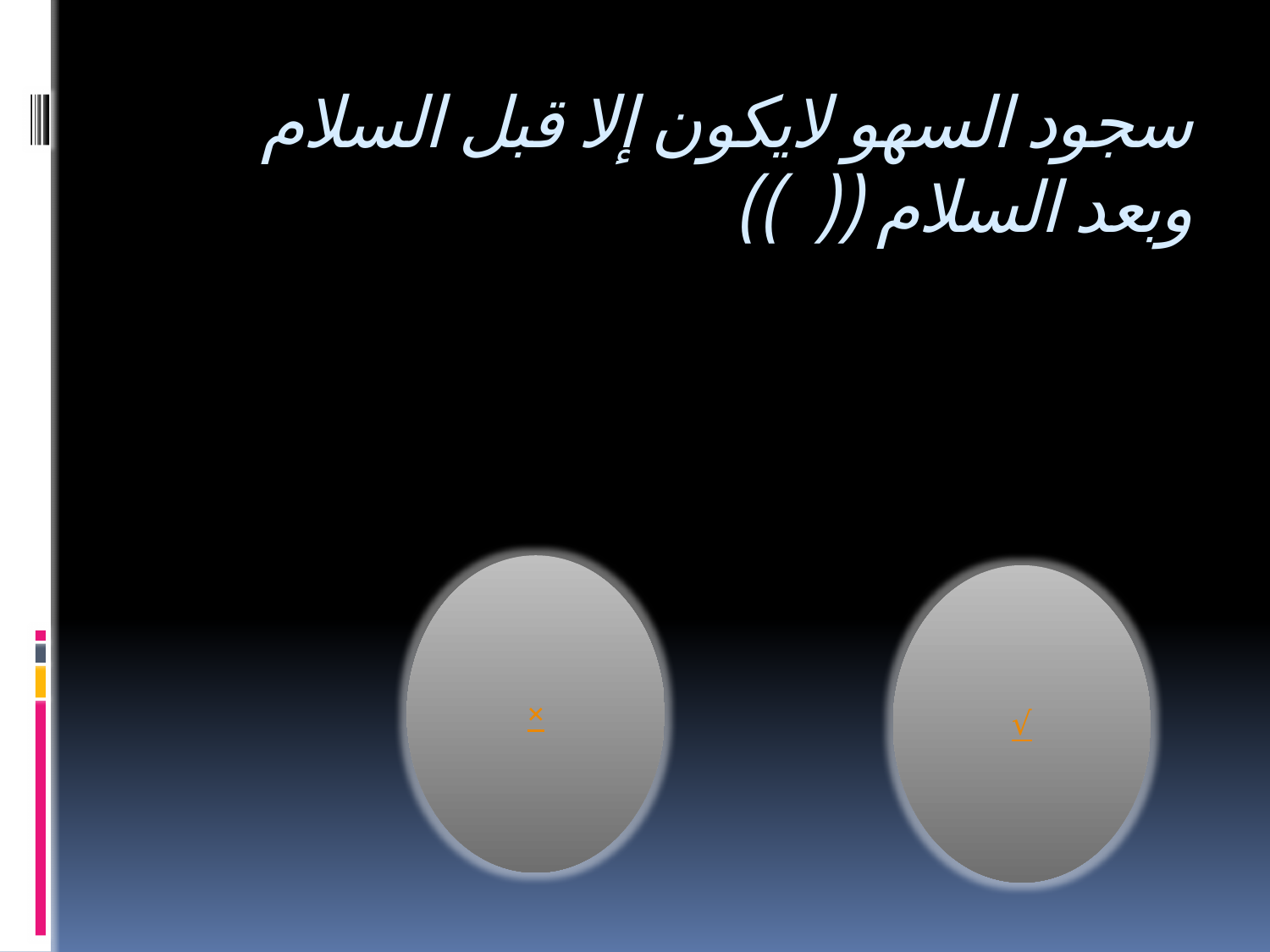

# سجود السهو لايكون إلا قبل السلام وبعد السلام ((  ))
×
√